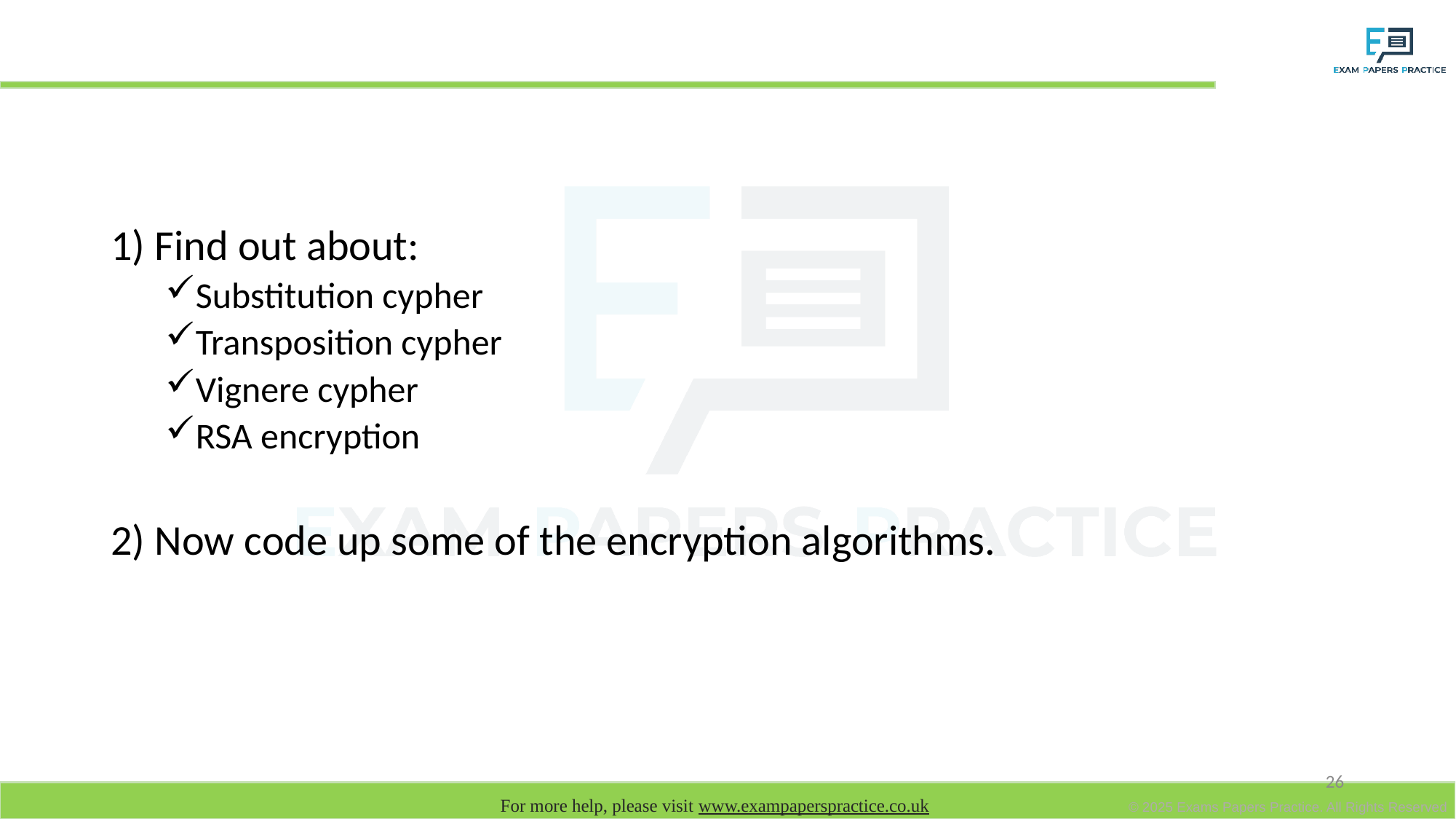

# Extension tasks
1) Find out about:
Substitution cypher
Transposition cypher
Vignere cypher
RSA encryption

2) Now code up some of the encryption algorithms.

26